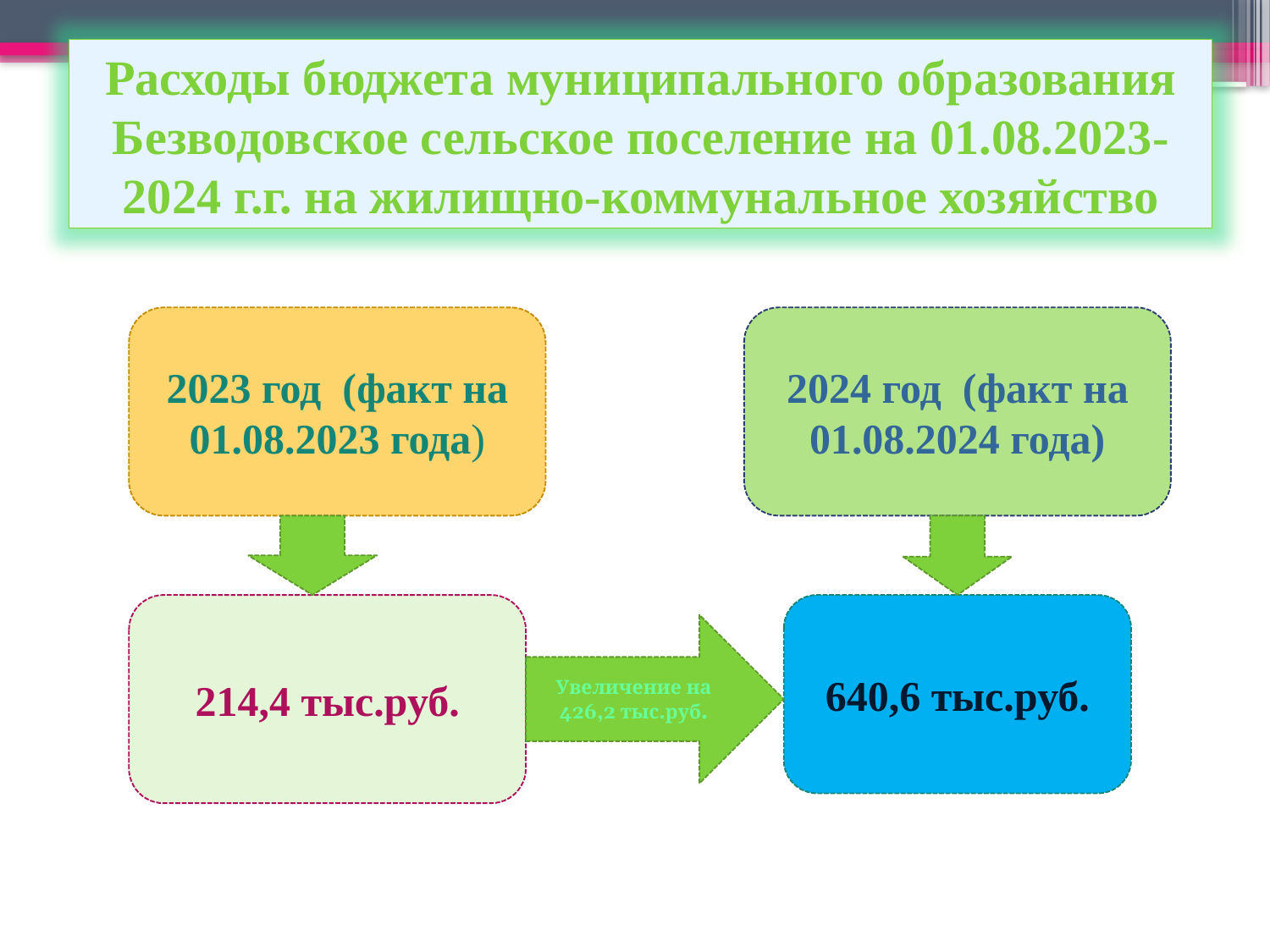

Расходы бюджета муниципального образования Безводовское сельское поселение на 01.08.2023-2024 г.г. на жилищно-коммунальное хозяйство
2023 год  (факт на 01.08.2023 года)
2024 год  (факт на 01.08.2024 года)

214,4 тыс.руб.
640,6 тыс.руб.
Увеличение на 426,2 тыс.руб.